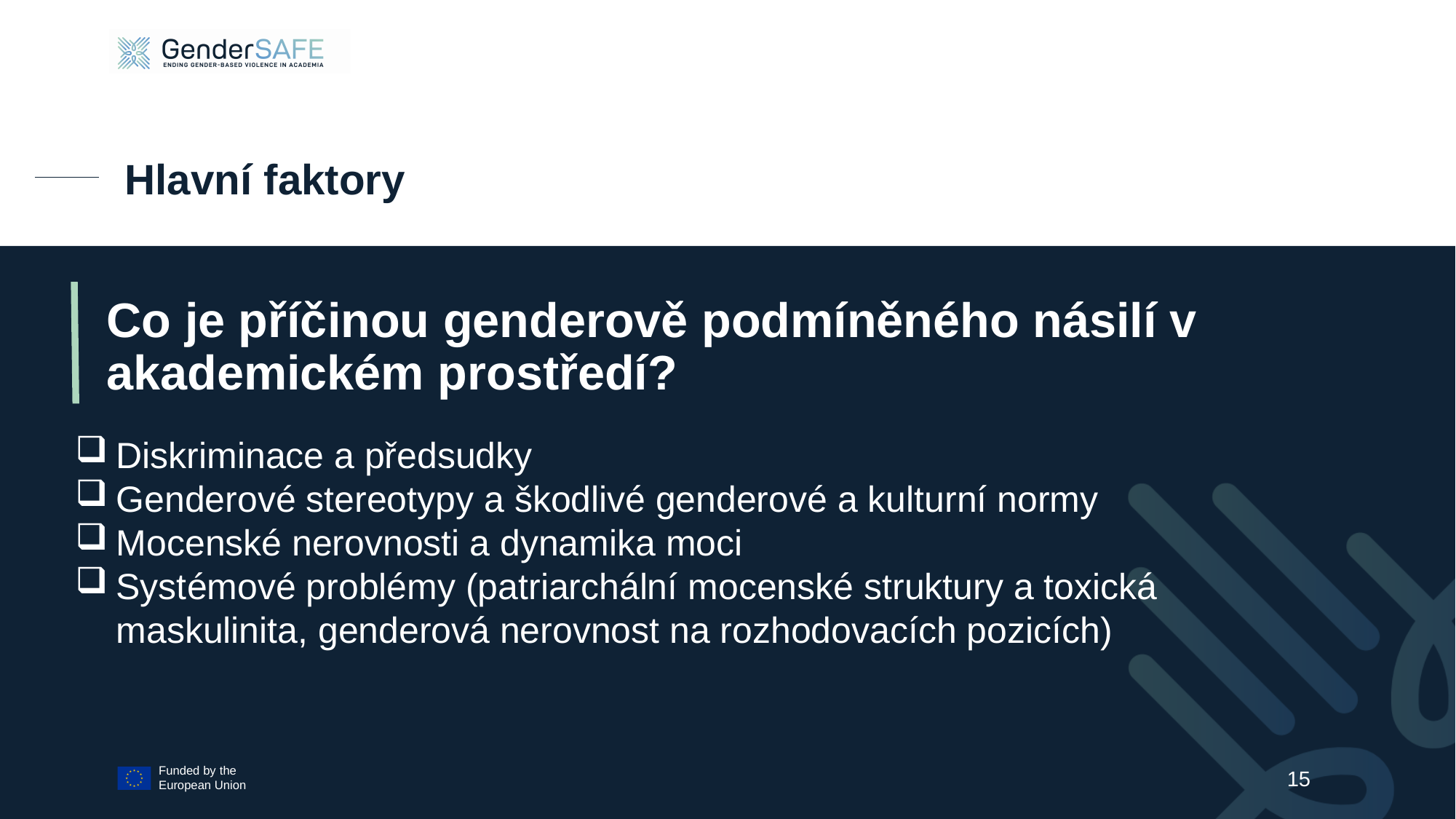

# Hlavní faktory
Co je příčinou genderově podmíněného násilí v akademickém prostředí?

Diskriminace a předsudky
Genderové stereotypy a škodlivé genderové a kulturní normy
Mocenské nerovnosti a dynamika moci
Systémové problémy (patriarchální mocenské struktury a toxická maskulinita, genderová nerovnost na rozhodovacích pozicích)